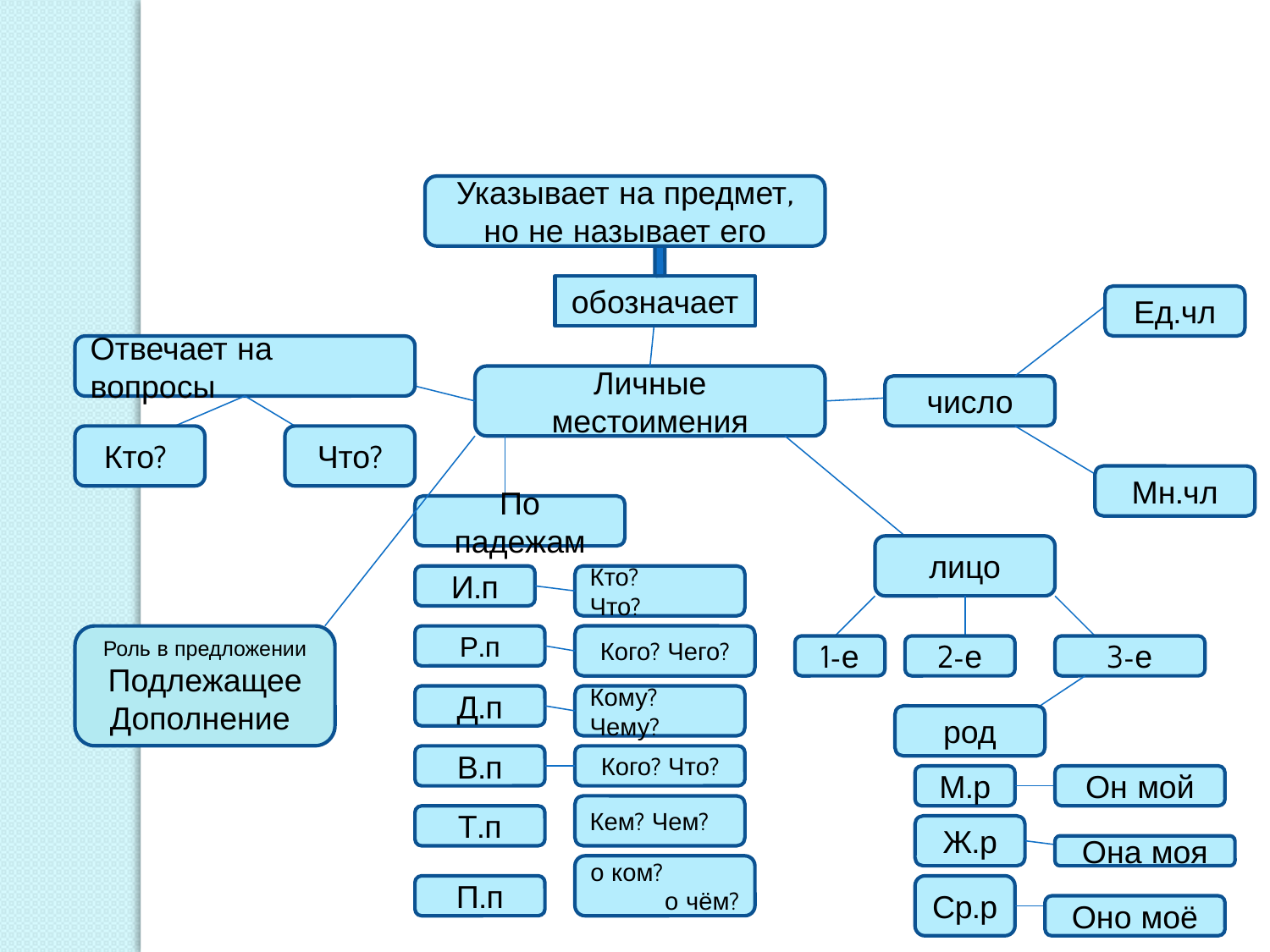

Указывает на предмет, но не называет его

обозначает
Ед.чл
Отвечает на вопросы
Личные местоимения
число
Кто?
Что?
Мн.чл
По падежам
лицо
И.п
Кто?       Что?
Роль в предложении
Подлежащее
Дополнение
Р.п
Кого? Чего?
1-е
2-е
3-е
Д.п
Кому? Чему?
род
В.п
Кого? Что?
М.р
Он мой
Кем? Чем?
Т.п
Ж.р
Она моя
о ком?
          о чём?
П.п
Ср.р
Оно моё